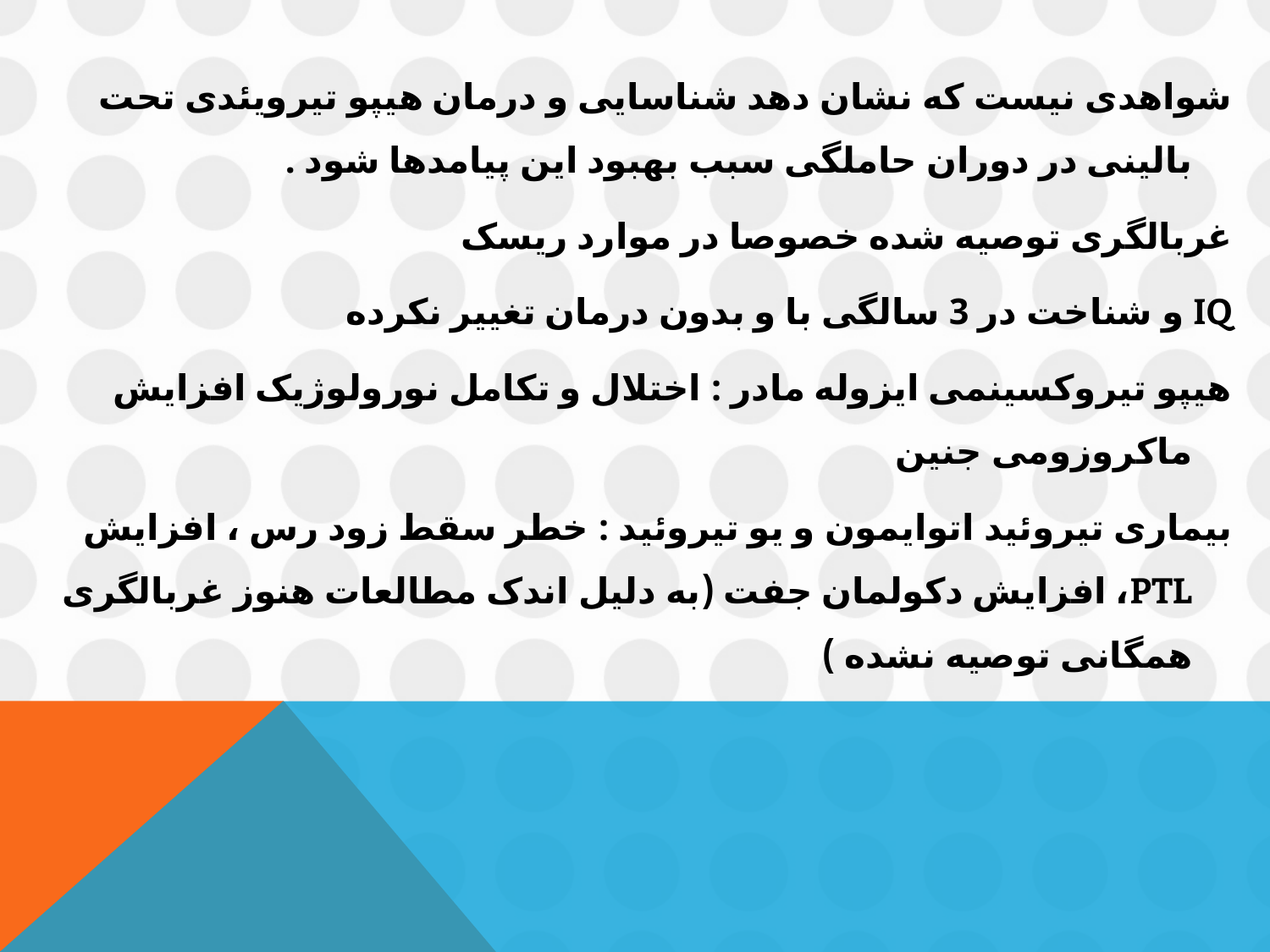

شواهدی نیست که نشان دهد شناسایی و درمان هیپو تیرویئدی تحت بالینی در دوران حاملگی سبب بهبود این پیامدها شود .
غربالگری توصیه شده خصوصا در موارد ریسک
IQ و شناخت در 3 سالگی با و بدون درمان تغییر نکرده
هیپو تیروکسینمی ایزوله مادر : اختلال و تکامل نورولوژیک افزایش ماکروزومی جنین
بیماری تیروئید اتوایمون و یو تیروئید : خطر سقط زود رس ، افزایش PTL، افزایش دکولمان جفت (به دلیل اندک مطالعات هنوز غربالگری همگانی توصیه نشده )